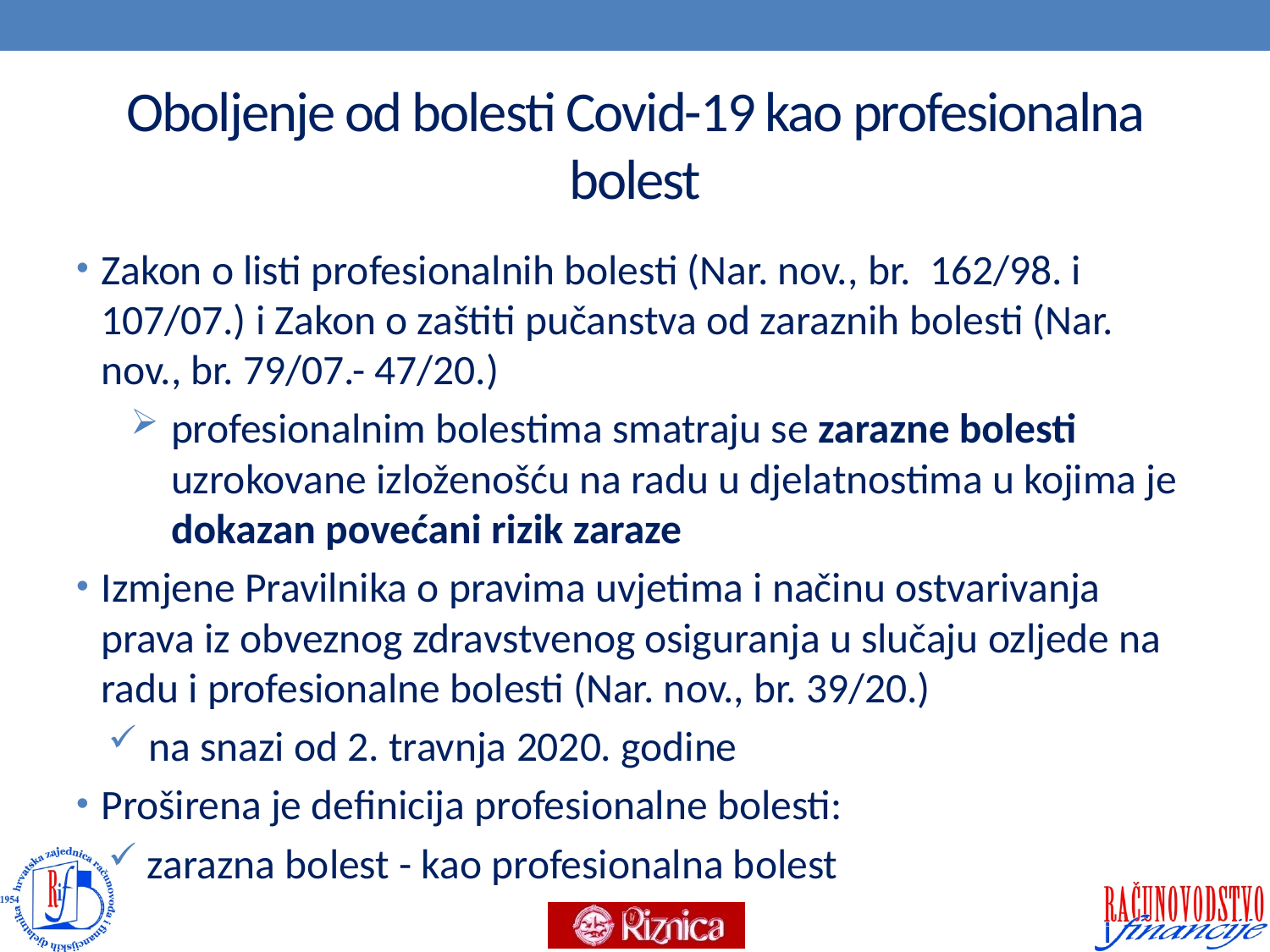

# Oboljenje od bolesti Covid-19 kao profesionalna bolest
Zakon o listi profesionalnih bolesti (Nar. nov., br.  162/98. i 107/07.) i Zakon o zaštiti pučanstva od zaraznih bolesti (Nar. nov., br. 79/07.- 47/20.)
profesionalnim bolestima smatraju se zarazne bolesti uzrokovane izloženošću na radu u djelatnostima u kojima je dokazan povećani rizik zaraze
Izmjene Pravilnika o pravima uvjetima i načinu ostvarivanja prava iz obveznog zdravstvenog osiguranja u slučaju ozljede na radu i profesionalne bolesti (Nar. nov., br. 39/20.)
 na snazi od 2. travnja 2020. godine
Proširena je definicija profesionalne bolesti:
zarazna bolest - kao profesionalna bolest